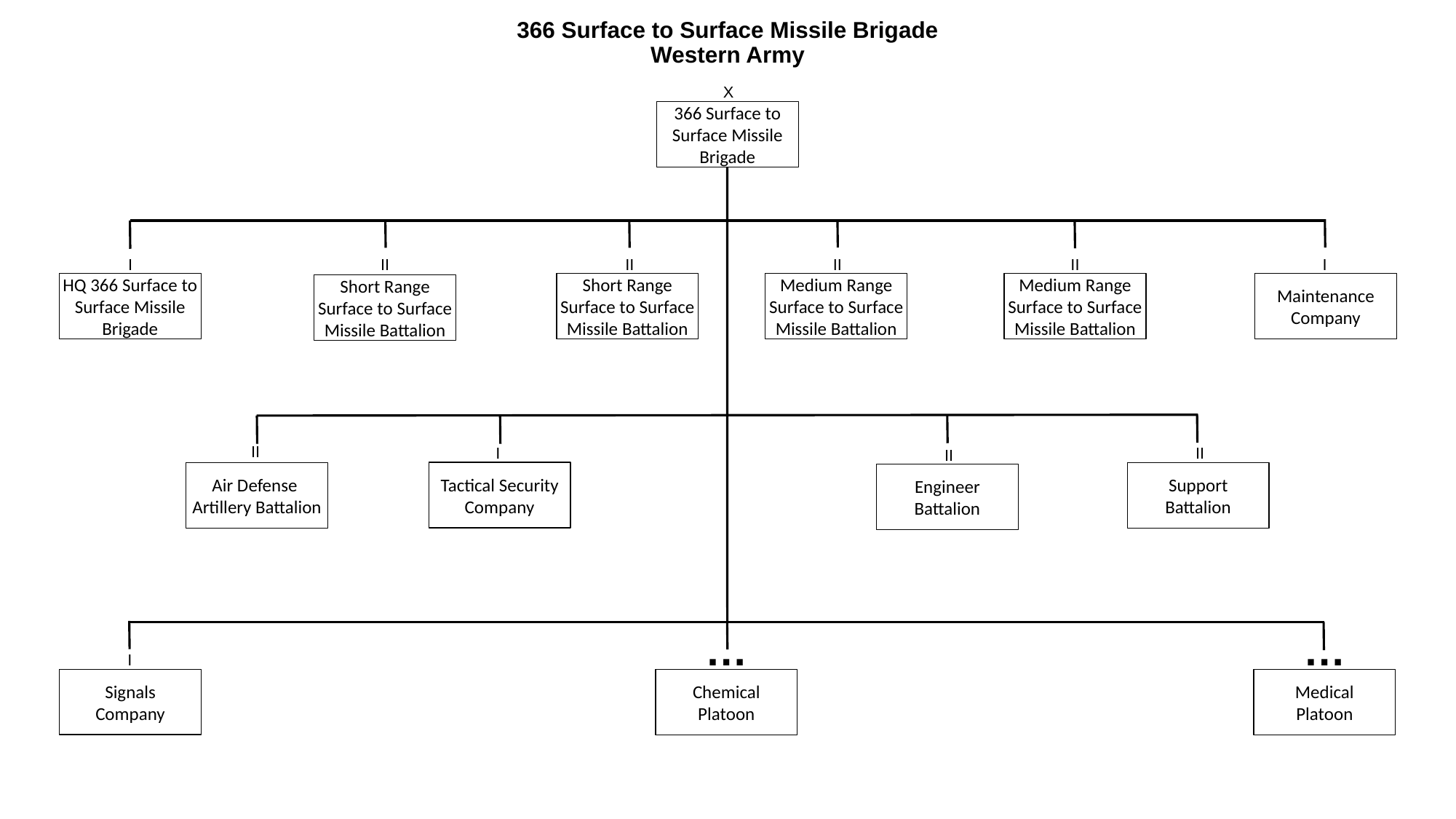

# 366 Surface to Surface Missile Brigade Western Army
X
366 Surface to Surface Missile
Brigade
I
II
II
II
II
I
HQ 366 Surface to Surface Missile
Brigade
Short Range Surface to Surface Missile Battalion
Medium Range Surface to Surface Missile Battalion
Medium Range Surface to Surface Missile Battalion
Maintenance Company
Short Range Surface to Surface Missile Battalion
II
I
II
II
Tactical Security Company
Air Defense  Artillery Battalion
Support
Battalion
Engineer
Battalion
…
…
I
Signals
Company
Chemical
Platoon
Medical
Platoon